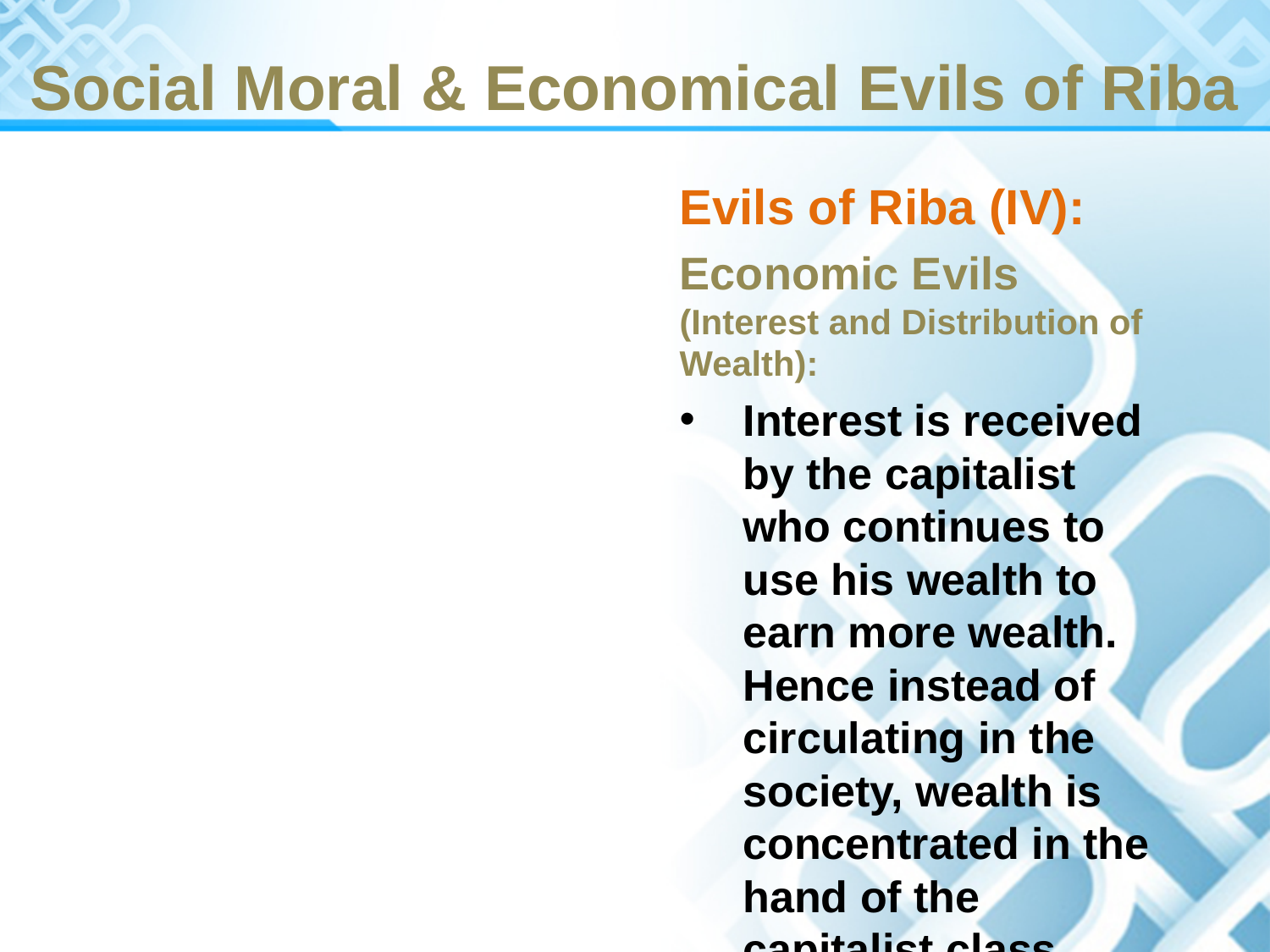

Social Moral & Economical Evils of Riba
Evils of Riba (IV):
Economic Evils (Interest and Distribution of Wealth):
Interest is received by the capitalist who continues to use his wealth to earn more wealth. Hence instead of circulating in the society, wealth is concentrated in the hand of the capitalist class.